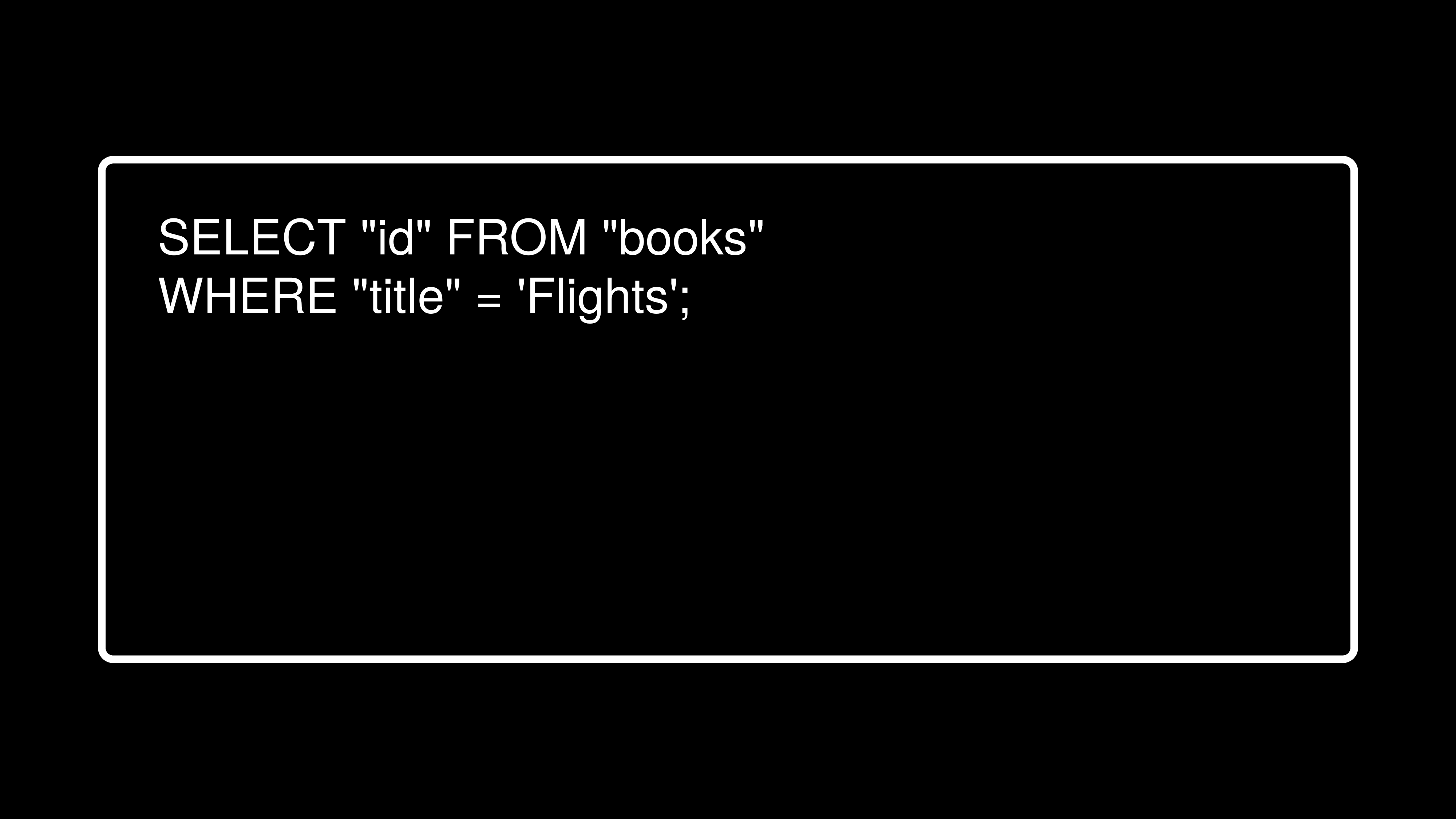

SELECT "id" FROM "books"
WHERE "title" = 'Flights';